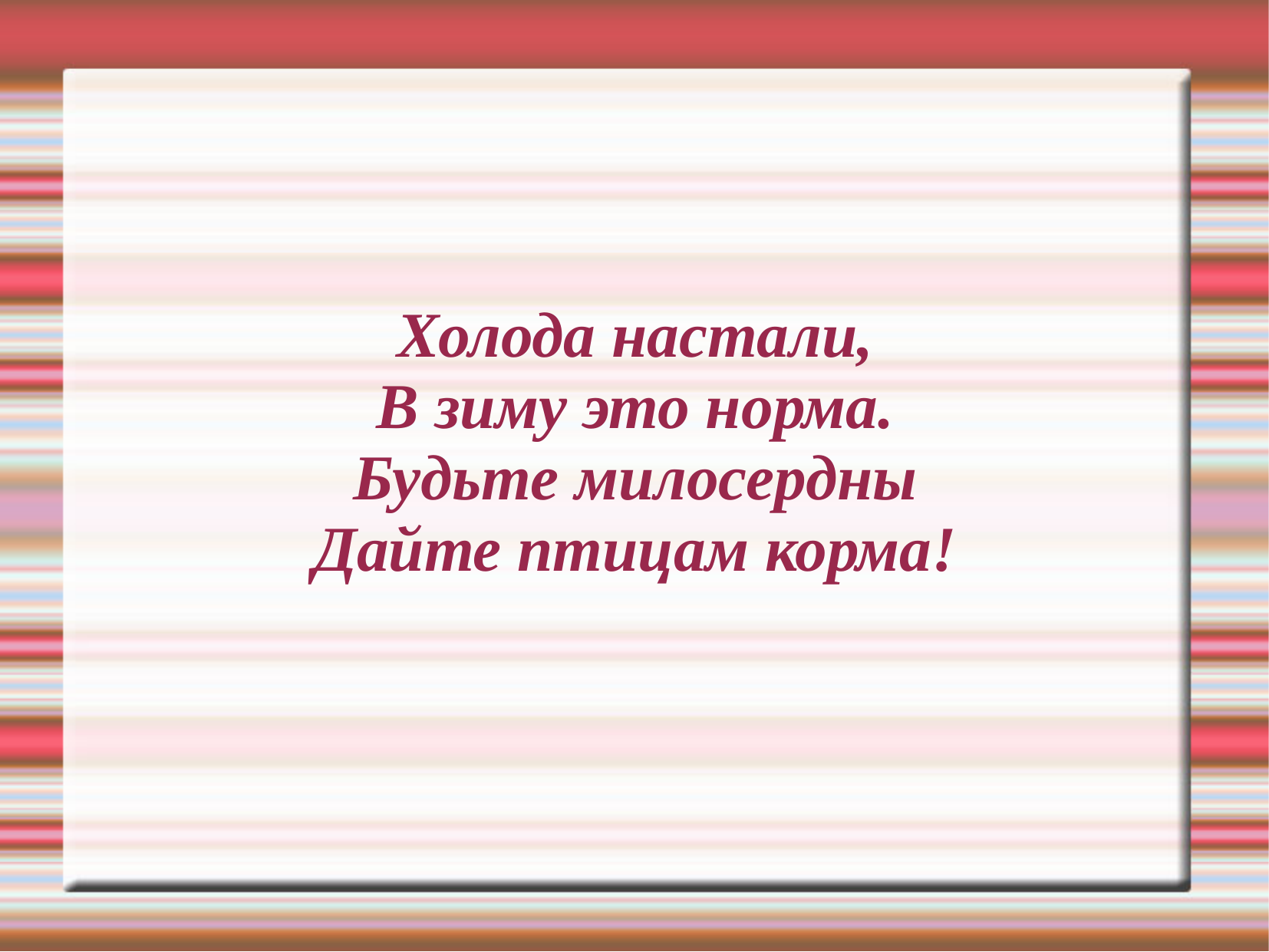

Холода настали,
В зиму это норма.
Будьте милосердны
Дайте птицам корма!